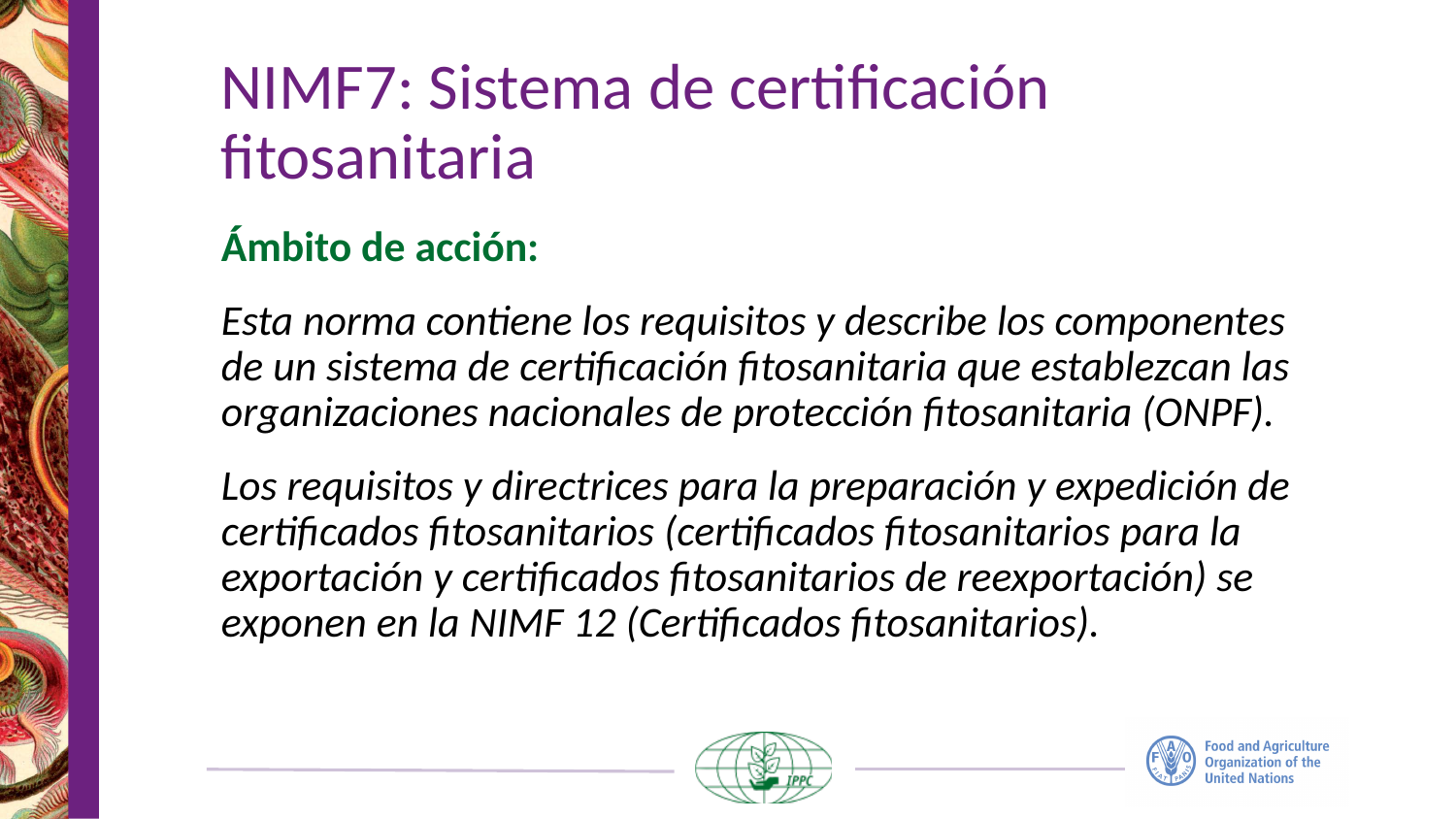

# NIMF7: Sistema de certificación fitosanitaria
Ámbito de acción:
Esta norma contiene los requisitos y describe los componentes de un sistema de certificación fitosanitaria que establezcan las organizaciones nacionales de protección fitosanitaria (ONPF).
Los requisitos y directrices para la preparación y expedición de certificados fitosanitarios (certificados fitosanitarios para la exportación y certificados fitosanitarios de reexportación) se exponen en la NIMF 12 (Certificados fitosanitarios).